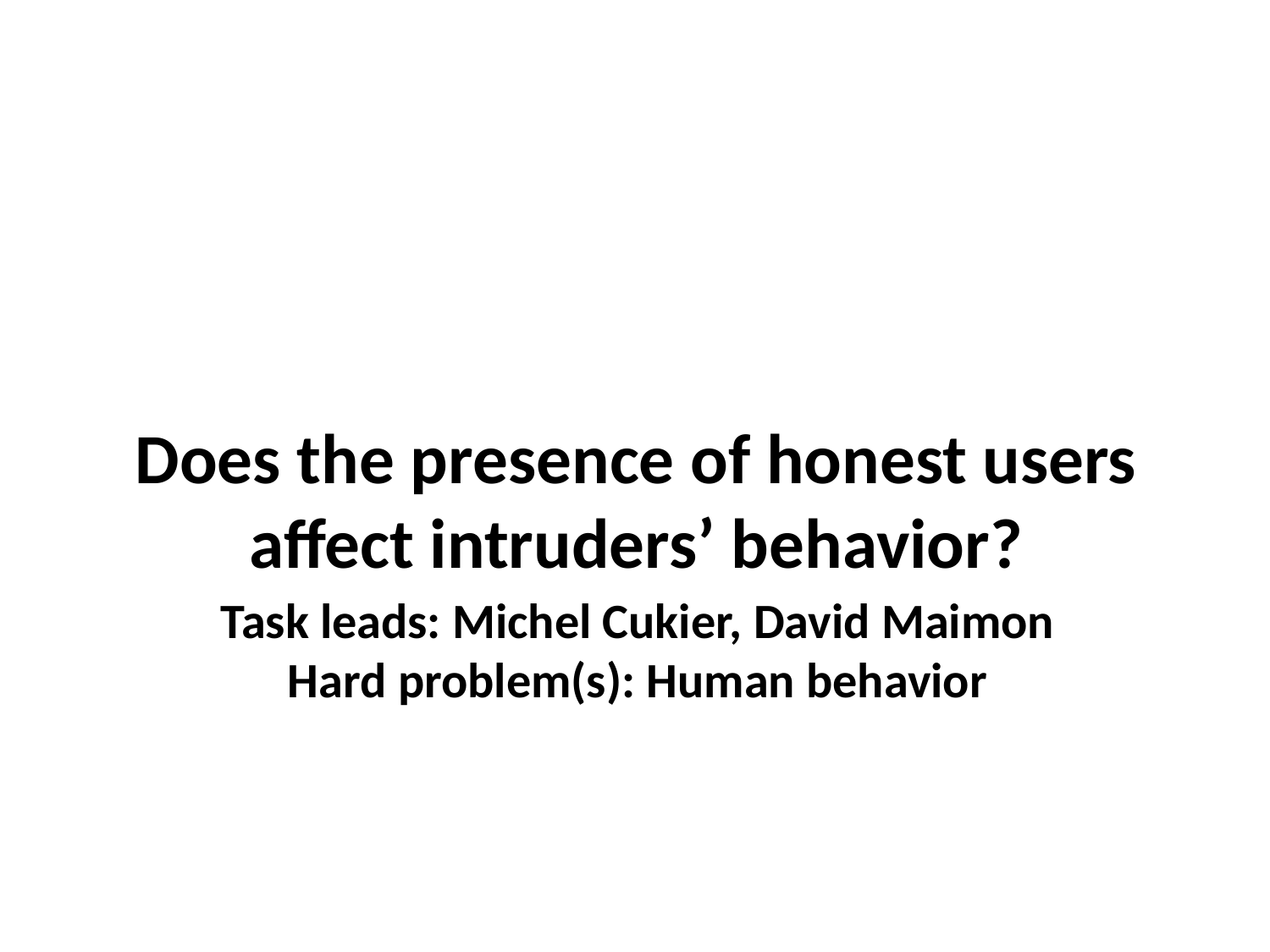

Does the presence of honest users
affect intruders’ behavior?
Task leads: Michel Cukier, David Maimon
Hard problem(s): Human behavior